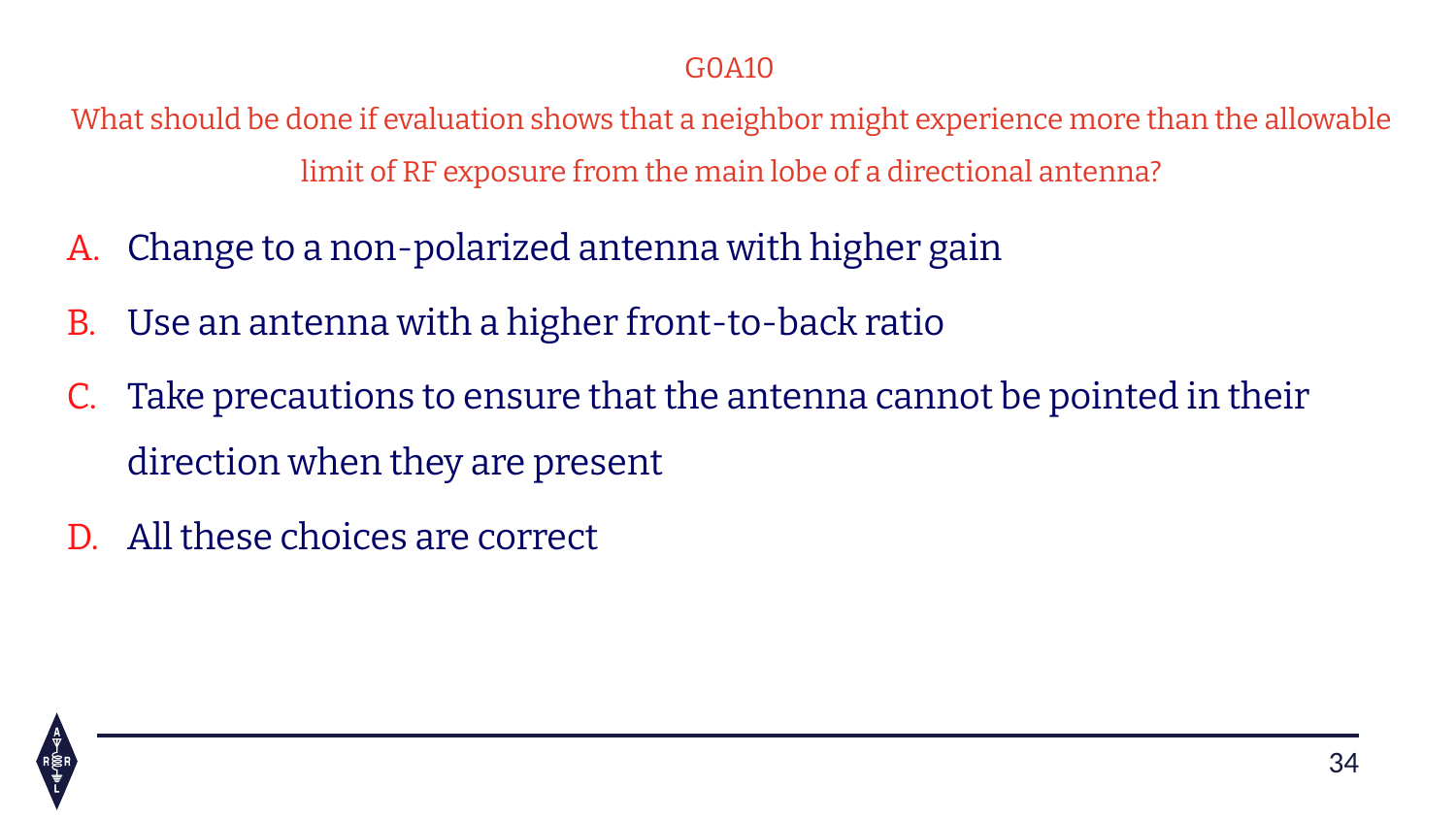

G0A10
What should be done if evaluation shows that a neighbor might experience more than the allowable limit of RF exposure from the main lobe of a directional antenna?
Change to a non-polarized antenna with higher gain
Use an antenna with a higher front-to-back ratio
Take precautions to ensure that the antenna cannot be pointed in their direction when they are present
All these choices are correct
34